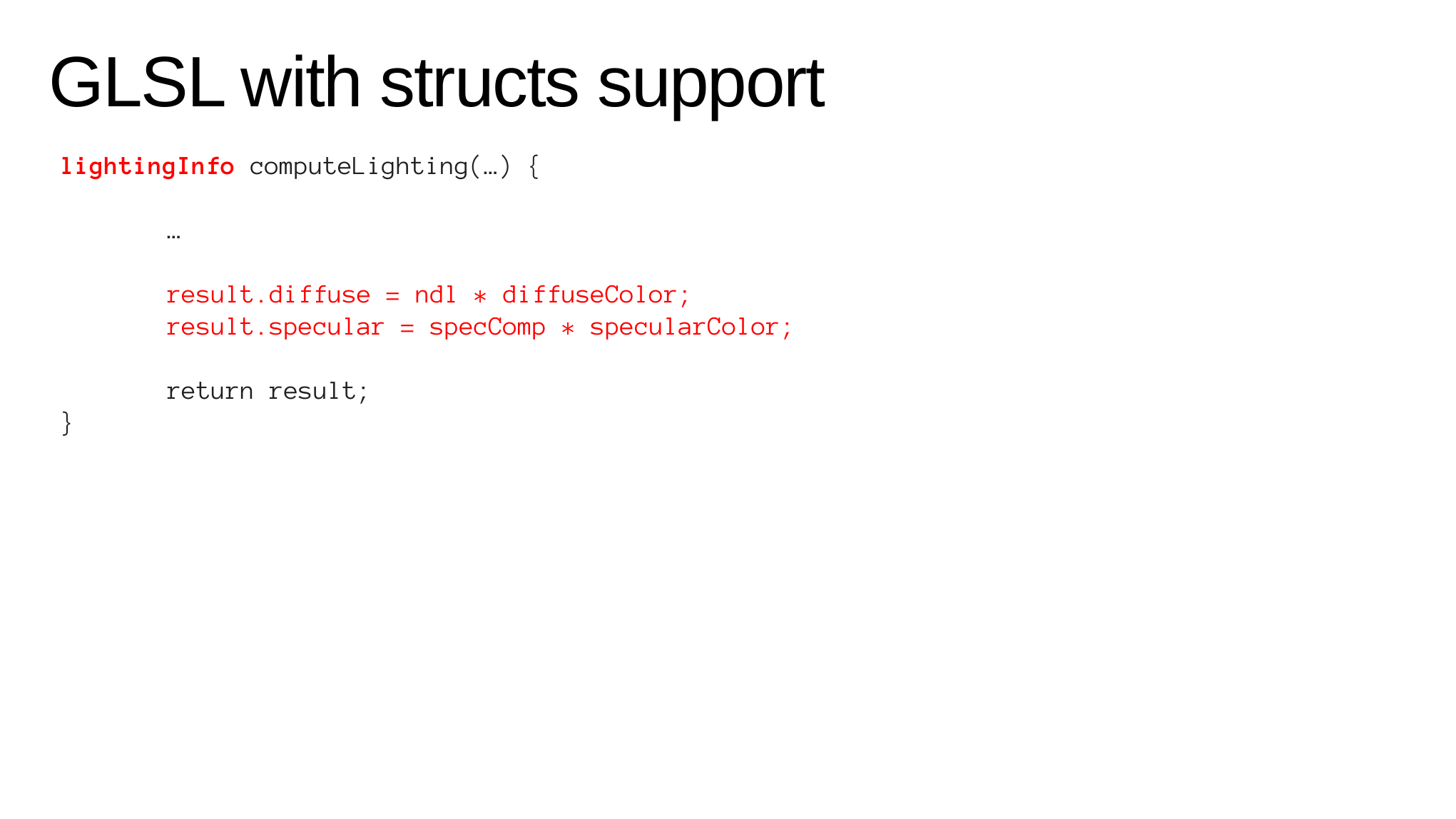

# GLSL with structs support
lightingInfo computeLighting(…) {

	…

	result.diffuse = ndl * diffuseColor;
	result.specular = specComp * specularColor;

	return result;
}